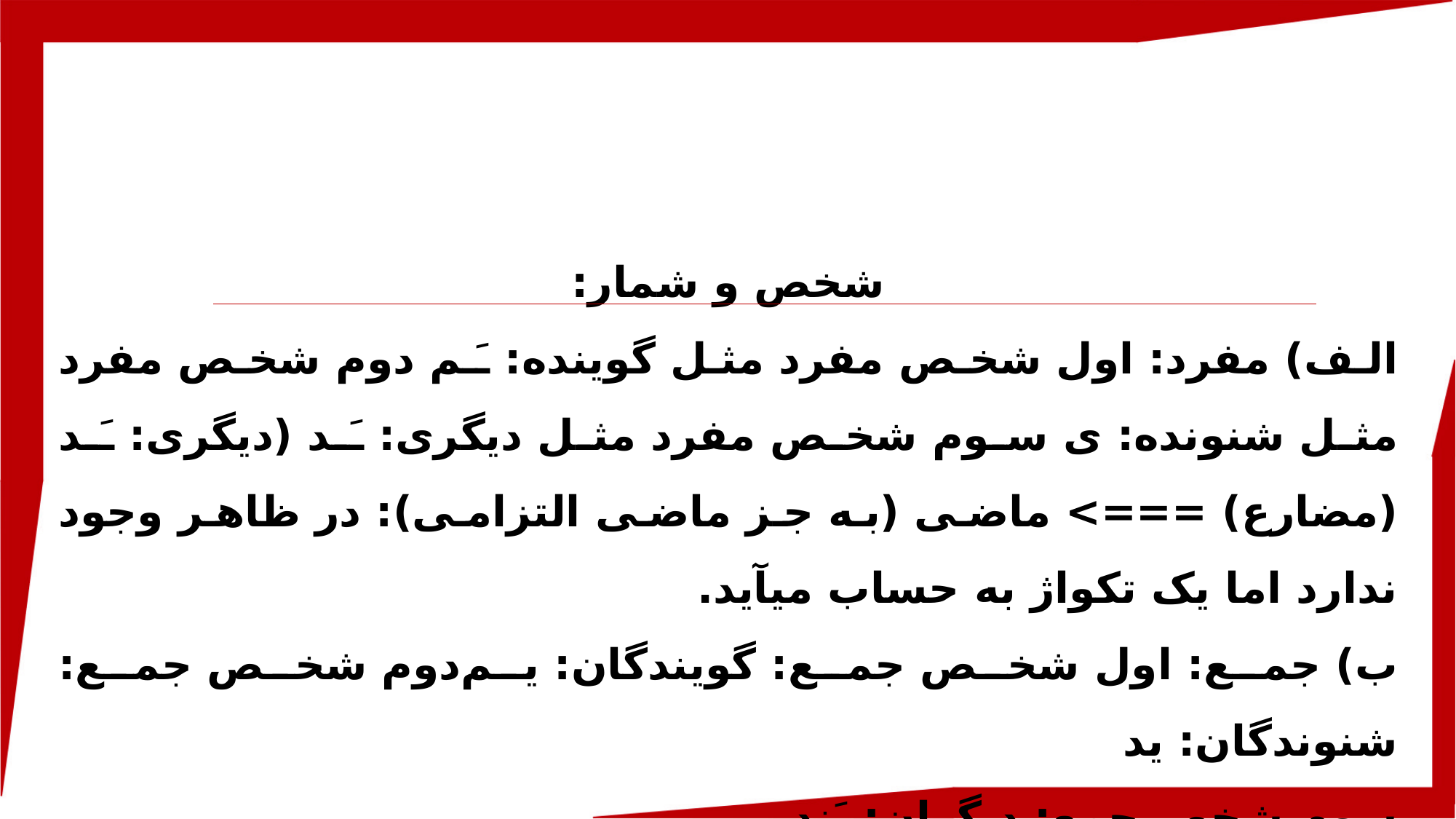

شخص و شمار:
الف) مفرد: اول شخص مفرد مثل گوینده: ـَم دوم شخص مفرد مثل شنونده: ی سوم شخص مفرد مثل دیگری: ـَد (دیگری: ـَد (مضارع) ===> ماضی (به جز ماضی التزامی): در ظاهر وجود ندارد اما یک تکواژ به حساب می­آید.
ب) جمع: اول شخص جمع: گویندگان: یم	دوم شخص جمع: شنوندگان: ید
سوم شخص جمع: دیگران: ـَند